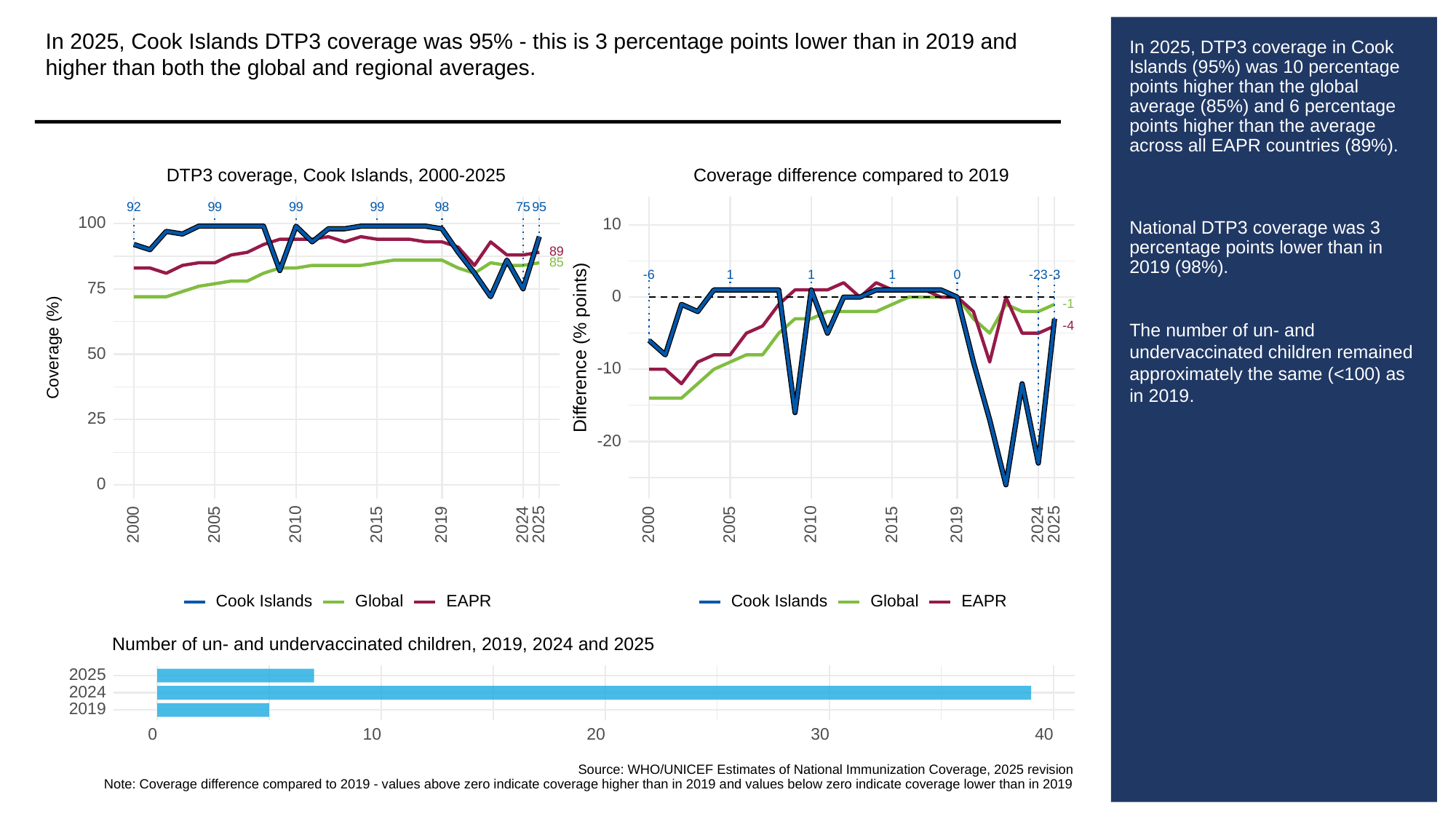

In 2025, Cook Islands DTP3 coverage was 95% - this is 3 percentage points lower than in 2019 and higher than both the global and regional averages.
# In 2025, DTP3 coverage in Cook Islands (95%) was 10 percentage points higher than the global average (85%) and 6 percentage points higher than the average across all EAPR countries (89%).

National DTP3 coverage was 3 percentage points lower than in 2019 (98%).

The number of un- and undervaccinated children remained approximately the same (<100) as in 2019.

DTP3 coverage, Cook Islands, 2000-2025
Coverage difference compared to 2019

92
99
99
99
98
95
75
100

10

89

85

-23
-3
-6
0
1
1
1

75

0

-1
-4

Difference (% points)
Coverage (%)
50

-10

25

-20

0

2000
2005
2010
2015
2019
2024
2025
2000
2005
2010
2015
2019
2024
2025
Cook Islands
Global
Cook Islands
Global
EAPR
EAPR

Number of un- and undervaccinated children, 2019, 2024 and 2025

2025

2024

2019

30
0
10
20
40
Source: WHO/UNICEF Estimates of National Immunization Coverage, 2025 revision
Note: Coverage difference compared to 2019 - values above zero indicate coverage higher than in 2019 and values below zero indicate coverage lower than in 2019